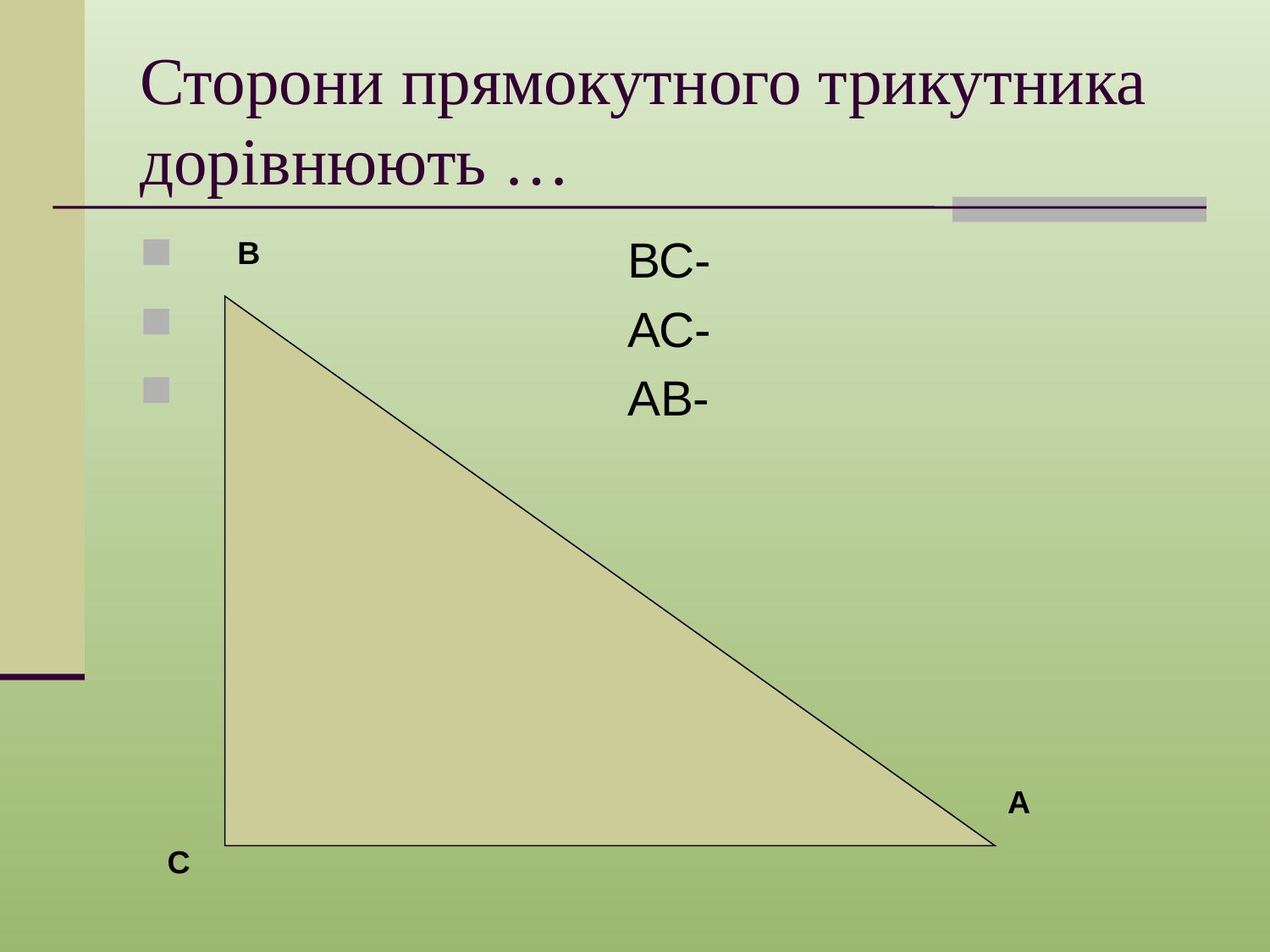

# Сторони прямокутного трикутника дорівнюють …
                                ВС-
                                АС-
                                АВ-
В

А
С